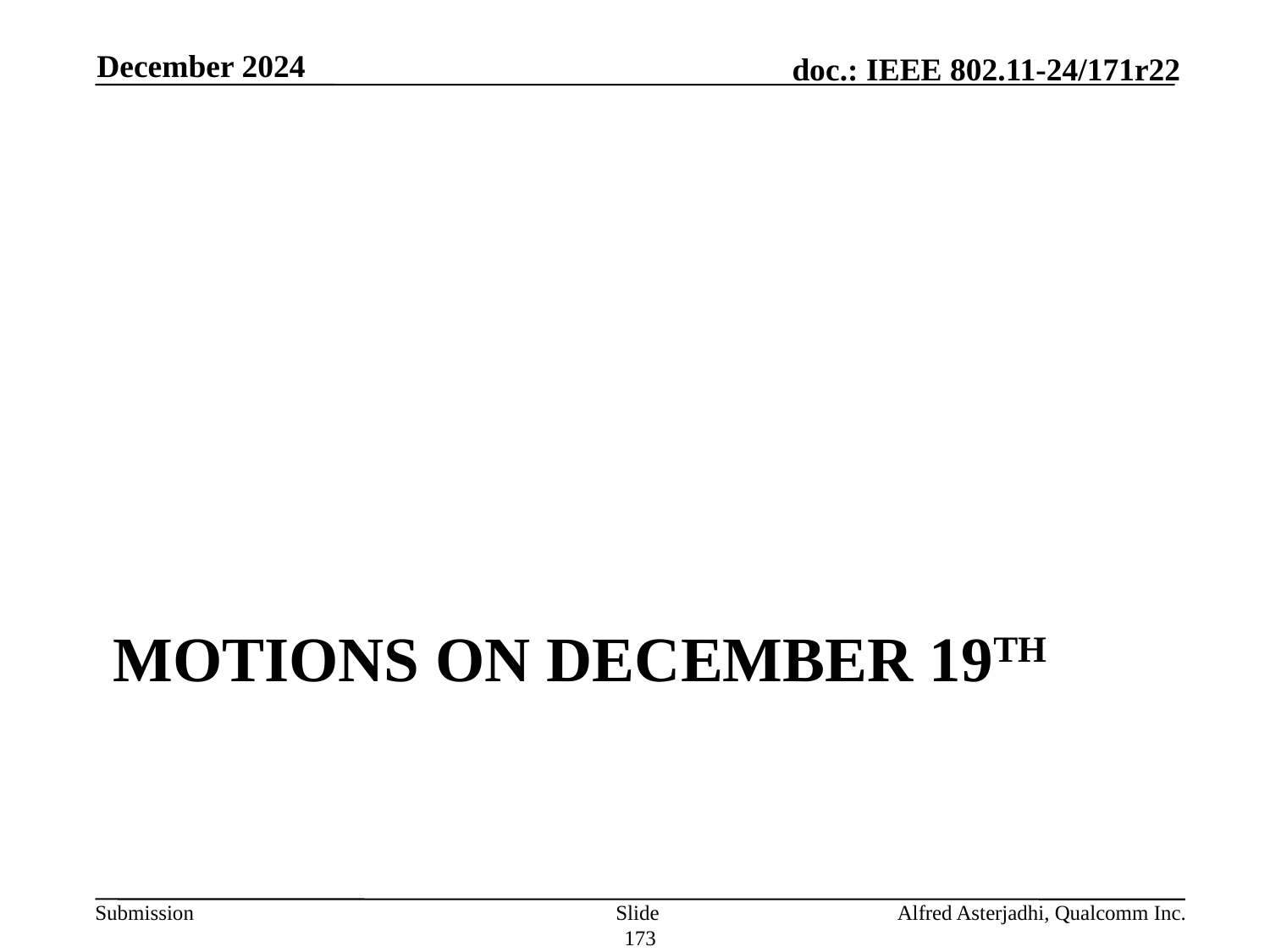

December 2024

# Motions on December 19th
Slide 173
Alfred Asterjadhi, Qualcomm Inc.